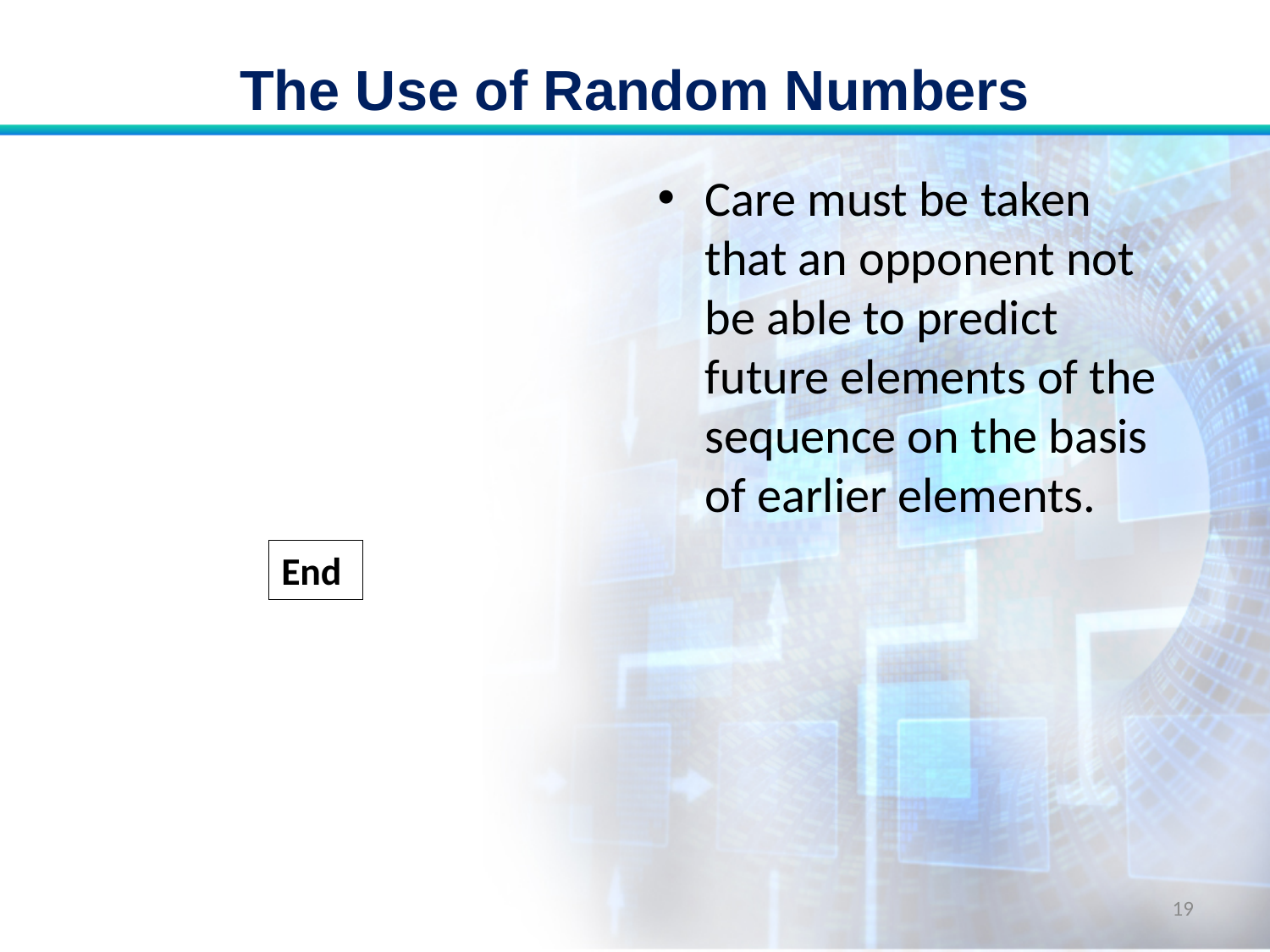

# The Use of Random Numbers
Care must be taken that an opponent not be able to predict future elements of the sequence on the basis of earlier elements.
End
19